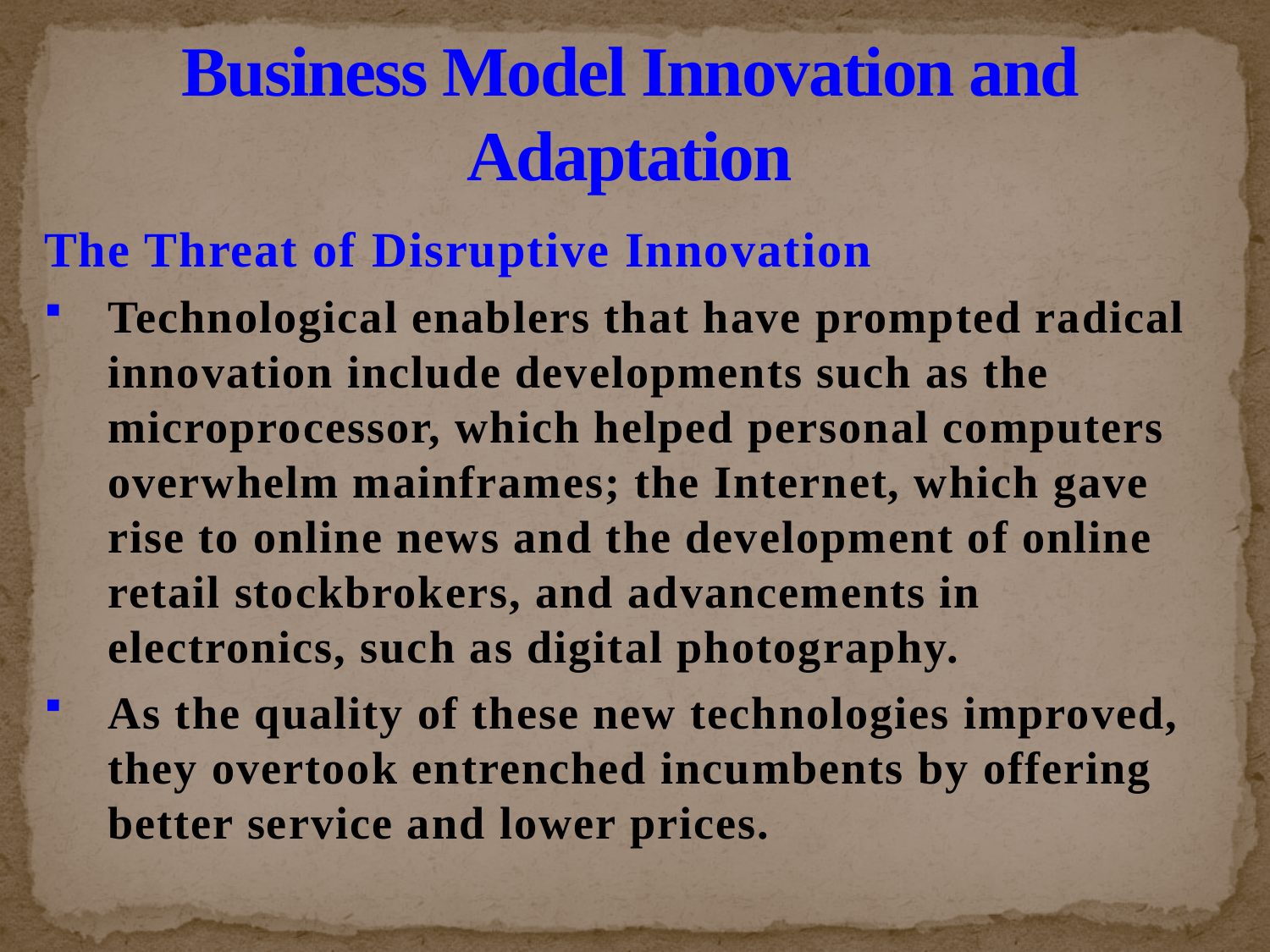

# Business Model Innovation and Adaptation
The Threat of Disruptive Innovation
Technological enablers that have prompted radical innovation include developments such as the microprocessor, which helped personal computers overwhelm mainframes; the Internet, which gave rise to online news and the development of online retail stockbrokers, and advancements in electronics, such as digital photography.
As the quality of these new technologies improved, they overtook entrenched incumbents by offering better service and lower prices.